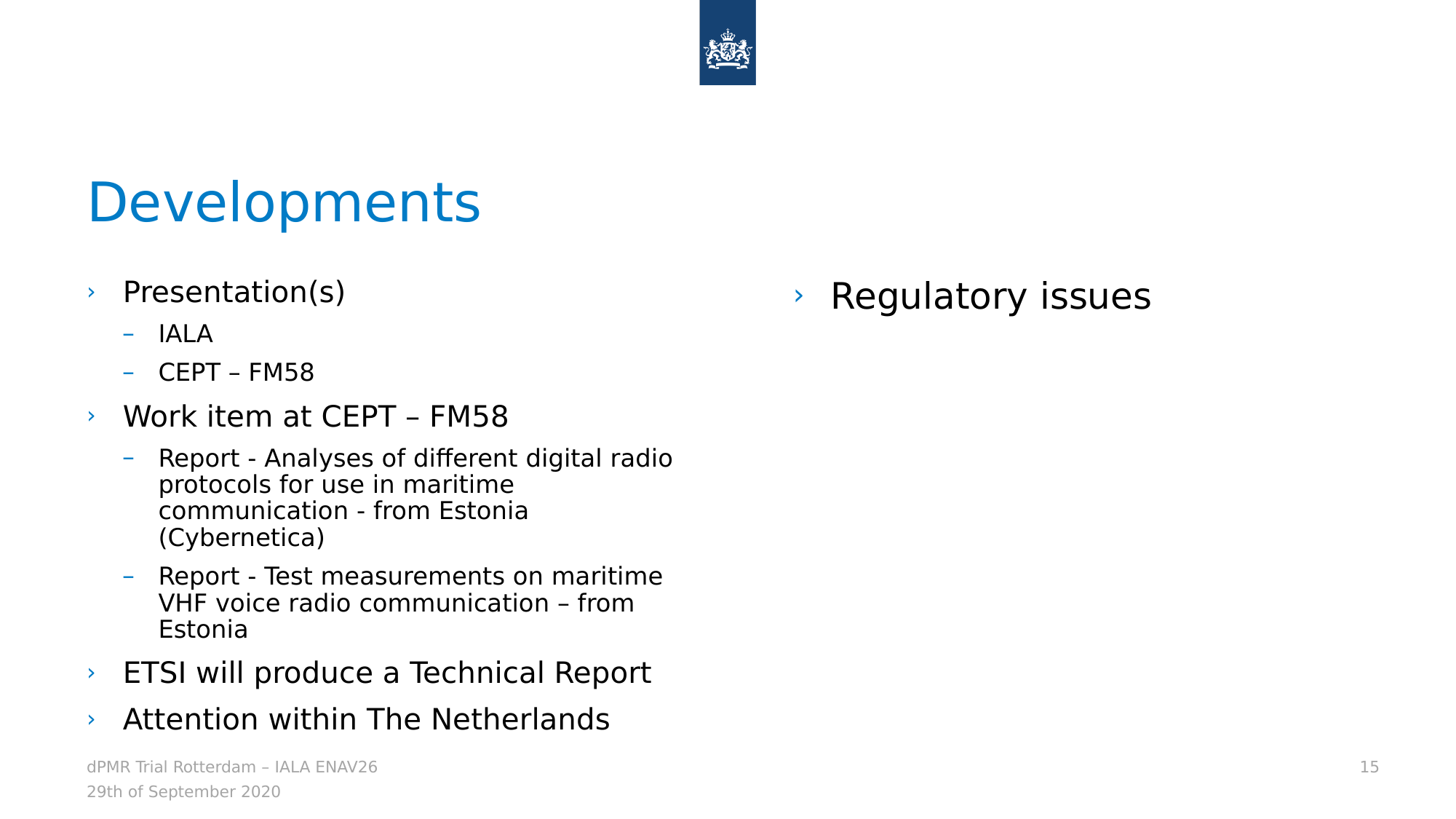

# Developments
Presentation(s)
IALA
CEPT – FM58
Work item at CEPT – FM58
Report - Analyses of different digital radio protocols for use in maritime communication - from Estonia (Cybernetica)
Report - Test measurements on maritime VHF voice radio communication – from Estonia
ETSI will produce a Technical Report
Attention within The Netherlands
Regulatory issues
dPMR Trial Rotterdam – IALA ENAV26
15
29th of September 2020